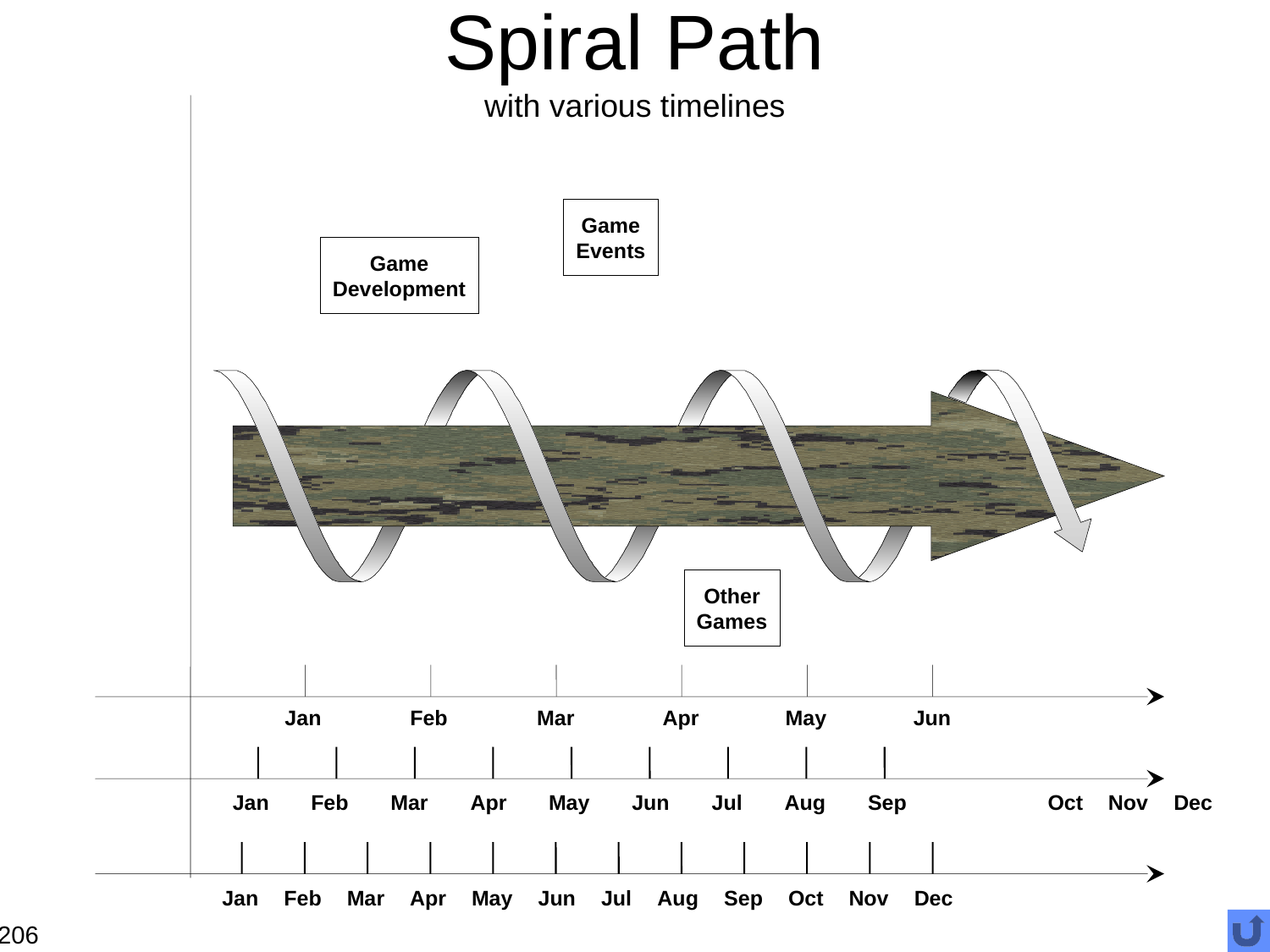

Spiral Path
with various timelines

Game
Events
Game
Development

Other
Games

Jan
Feb
Mar
Apr
May
Jun

Jan
Feb
Mar
Apr
May
Jun
Jul
Aug
Sep
Oct
Nov
Dec

Jan
Feb
Mar
Apr
May
Jun
Jul
Aug
Sep
Oct
Nov
Dec
206